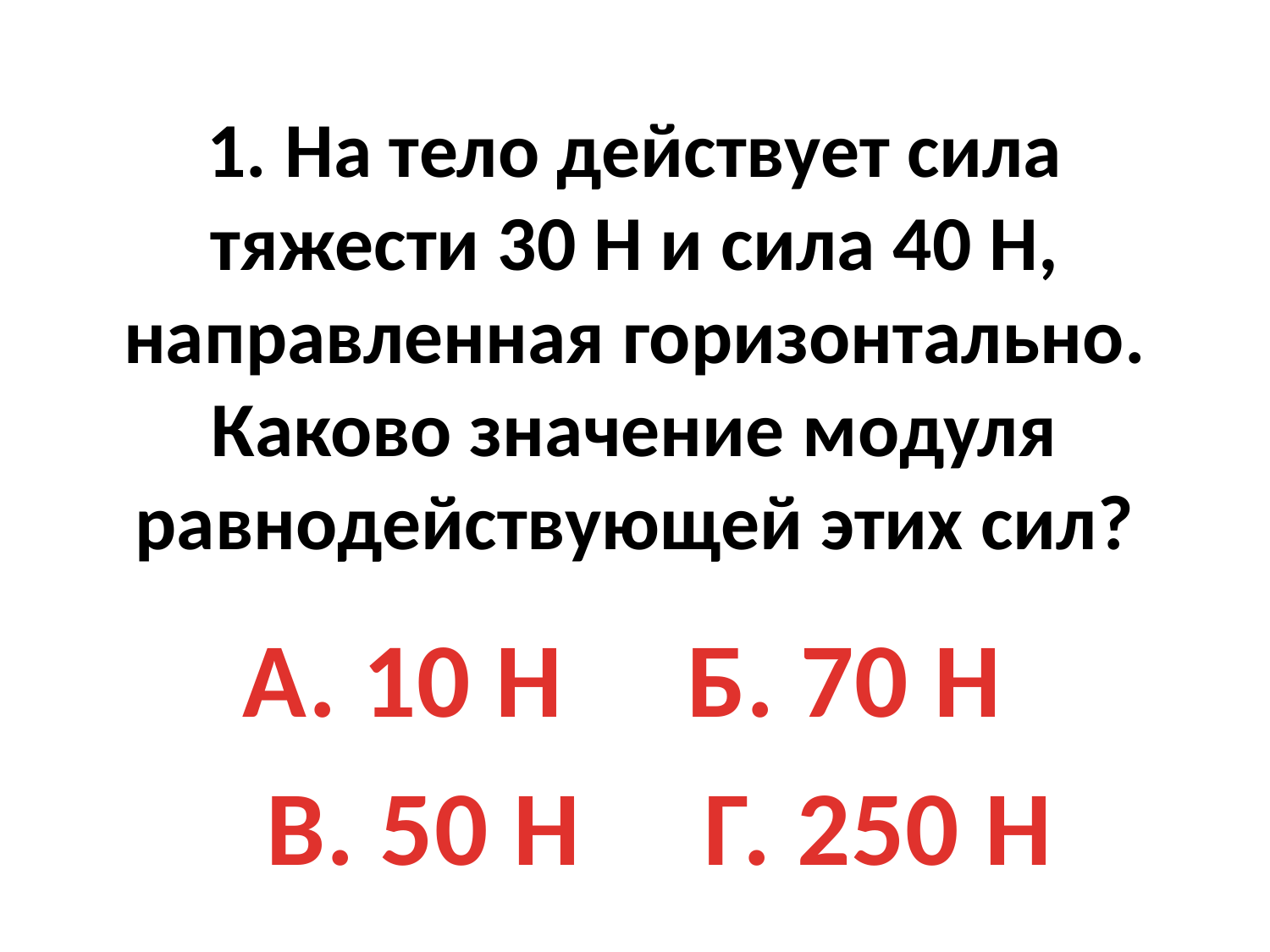

# 1. На тело действует сила тяжести 30 Н и сила 40 Н, направленная горизонтально. Каково значение модуля равнодействующей этих сил?
А. 10 Н     Б. 70 Н
  В. 50 Н     Г. 250 Н